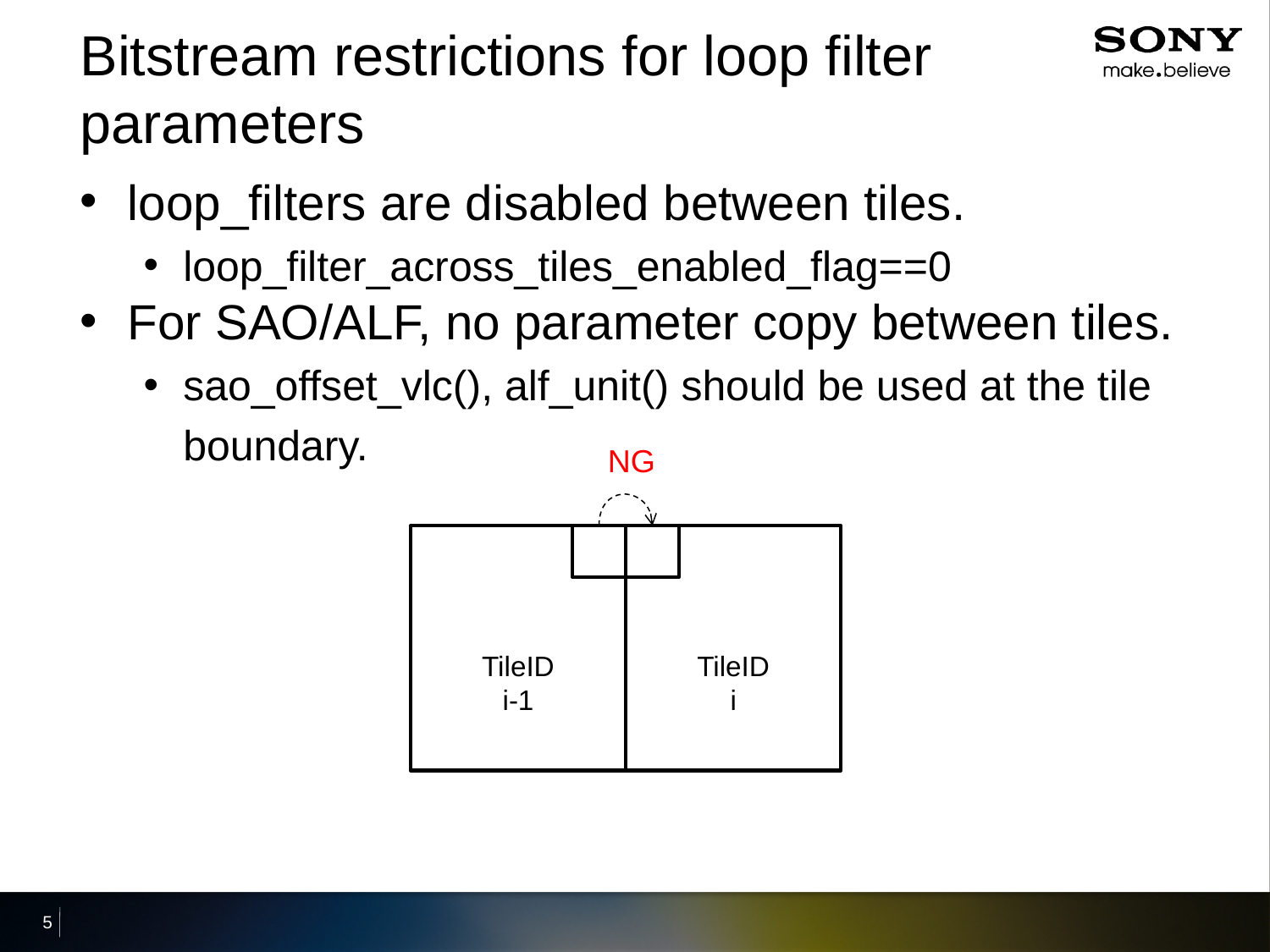

# Bitstream restrictions for loop filter parameters
loop_filters are disabled between tiles.
loop_filter_across_tiles_enabled_flag==0
For SAO/ALF, no parameter copy between tiles.
sao_offset_vlc(), alf_unit() should be used at the tile boundary.
NG

TileID
i-1

TileID
i

5